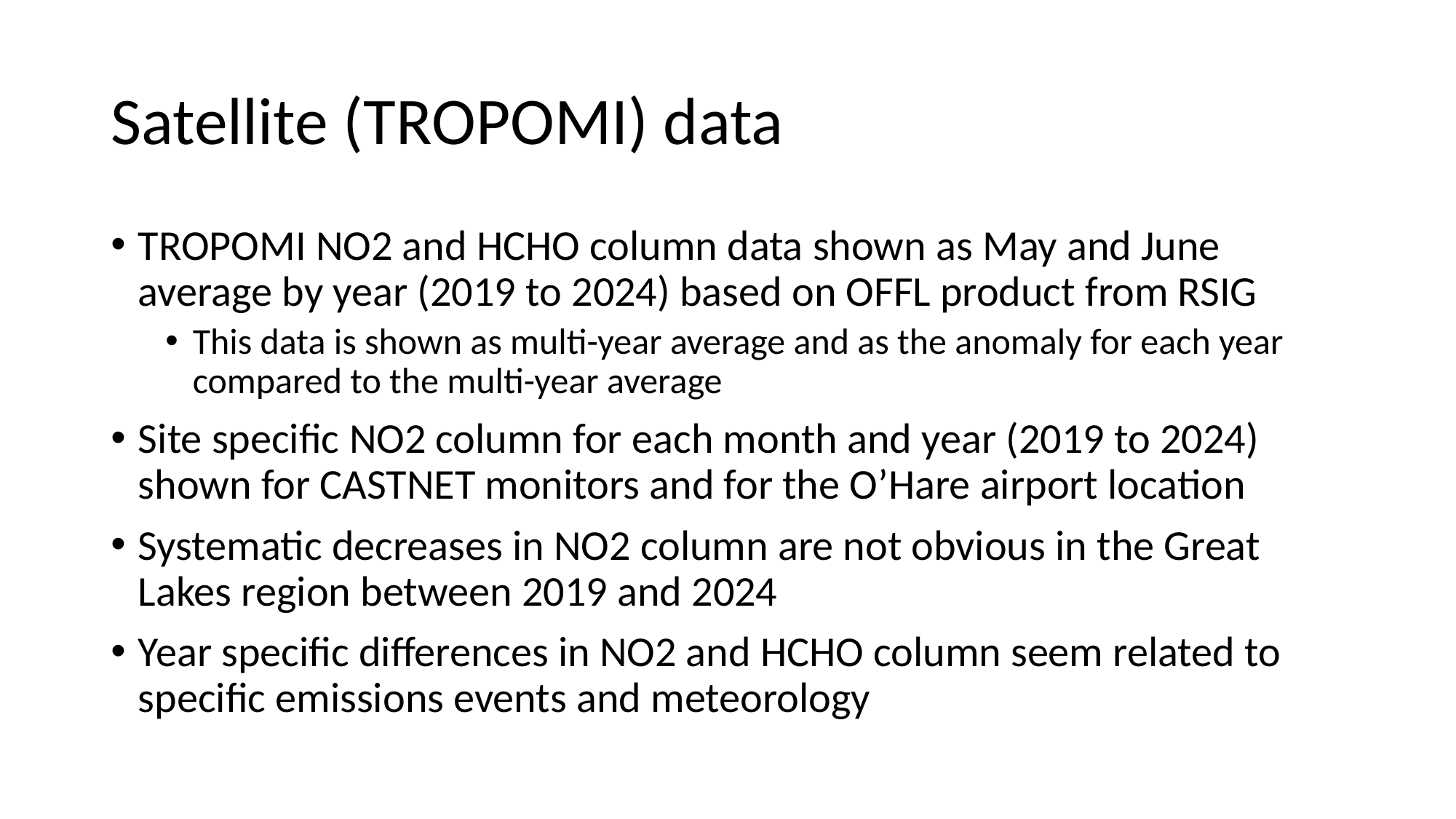

# Satellite (TROPOMI) data
TROPOMI NO2 and HCHO column data shown as May and June average by year (2019 to 2024) based on OFFL product from RSIG
This data is shown as multi-year average and as the anomaly for each year compared to the multi-year average
Site specific NO2 column for each month and year (2019 to 2024) shown for CASTNET monitors and for the O’Hare airport location
Systematic decreases in NO2 column are not obvious in the Great Lakes region between 2019 and 2024
Year specific differences in NO2 and HCHO column seem related to specific emissions events and meteorology